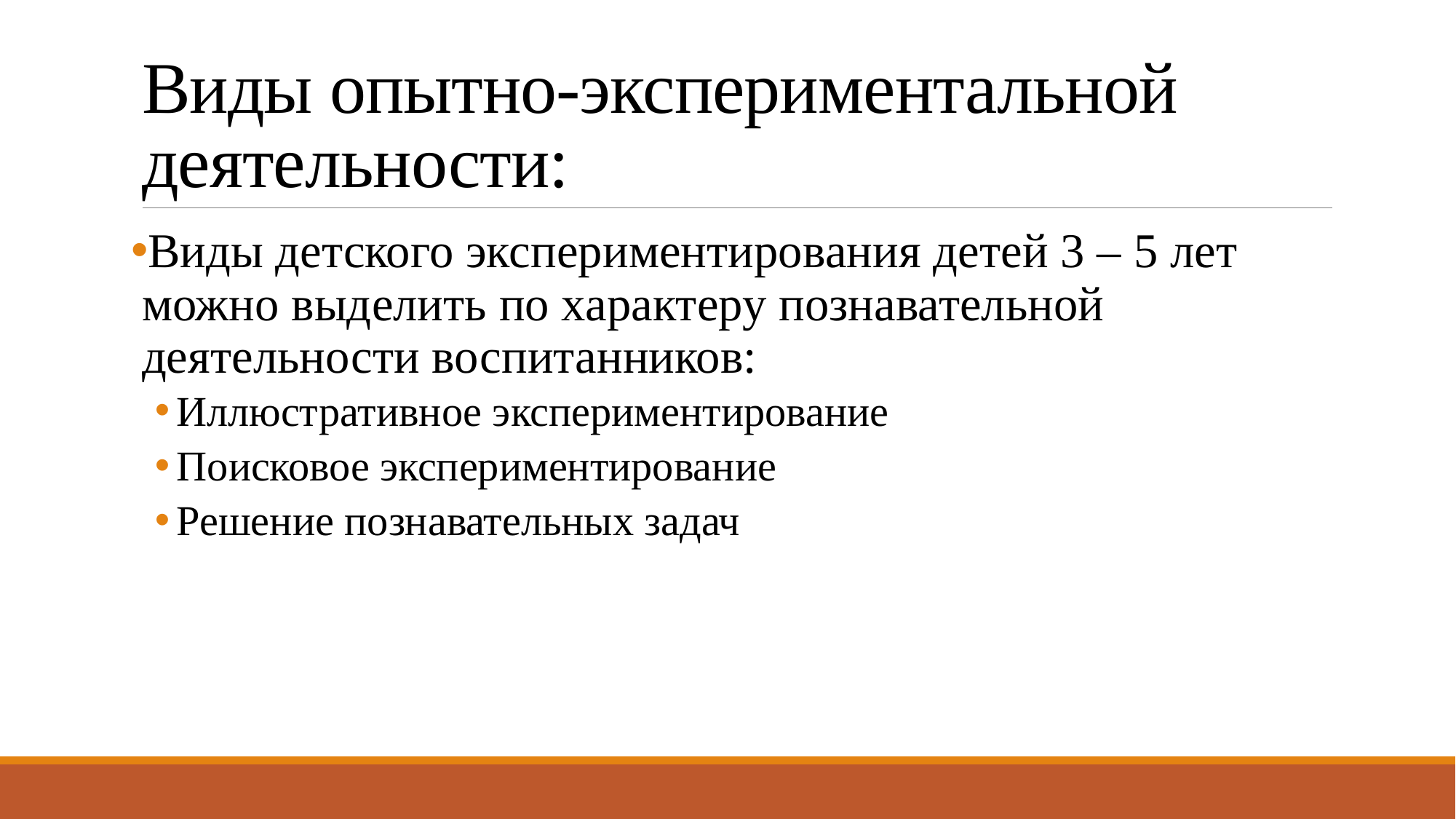

# Виды опытно-экспериментальной деятельности:
Виды детского экспериментирования детей 3 – 5 лет можно выделить по характеру познавательной деятельности воспитанников:
Иллюстративное экспериментирование
Поисковое экспериментирование
Решение познавательных задач